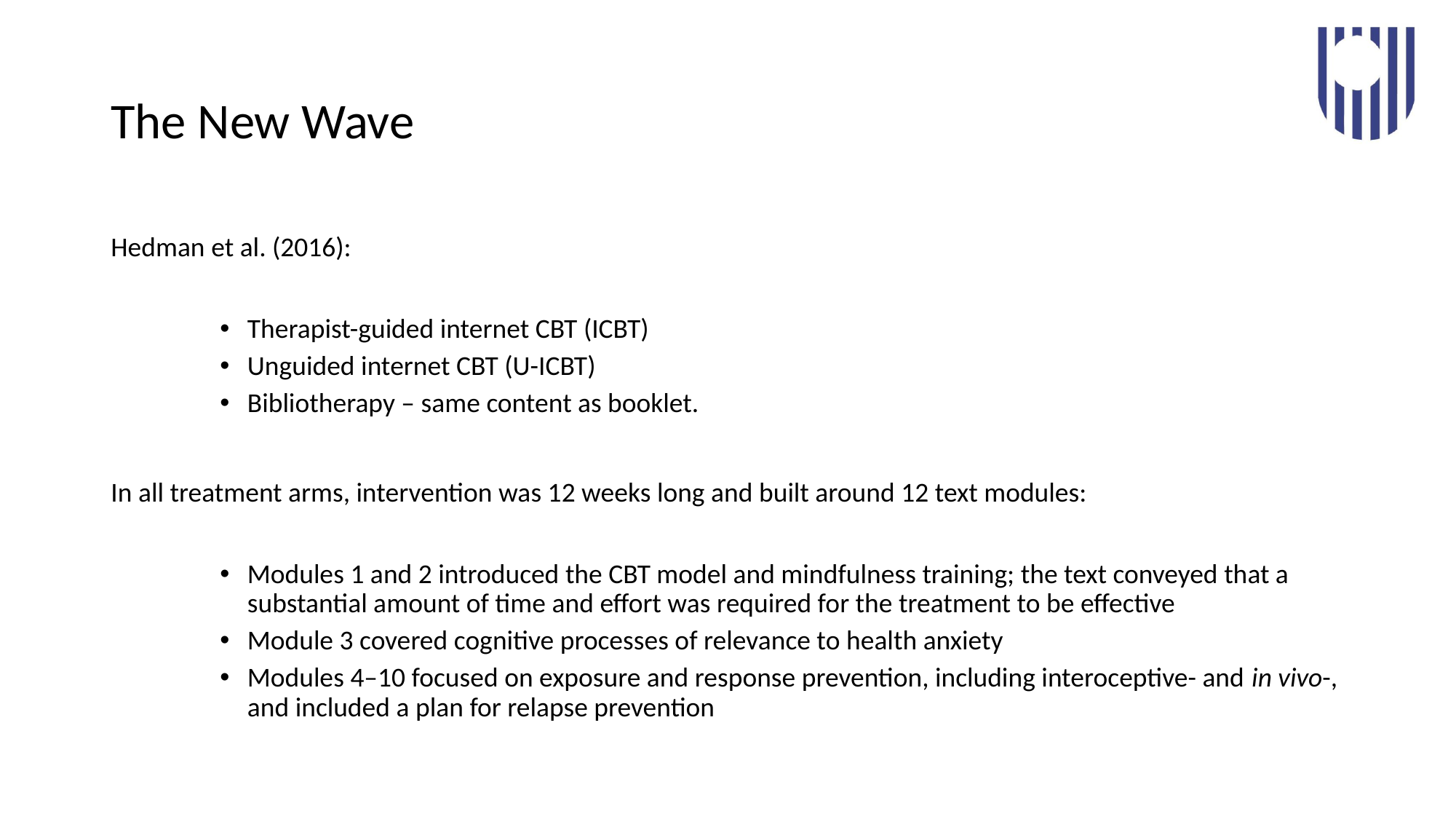

# The New Wave
Hedman et al. (2016):

Therapist-guided internet CBT (ICBT)
Unguided internet CBT (U-ICBT)
Bibliotherapy – same content as booklet.

In all treatment arms, intervention was 12 weeks long and built around 12 text modules:

Modules 1 and 2 introduced the CBT model and mindfulness training; the text conveyed that a substantial amount of time and effort was required for the treatment to be effective
Module 3 covered cognitive processes of relevance to health anxiety
Modules 4–10 focused on exposure and response prevention, including interoceptive- and in vivo-, and included a plan for relapse prevention